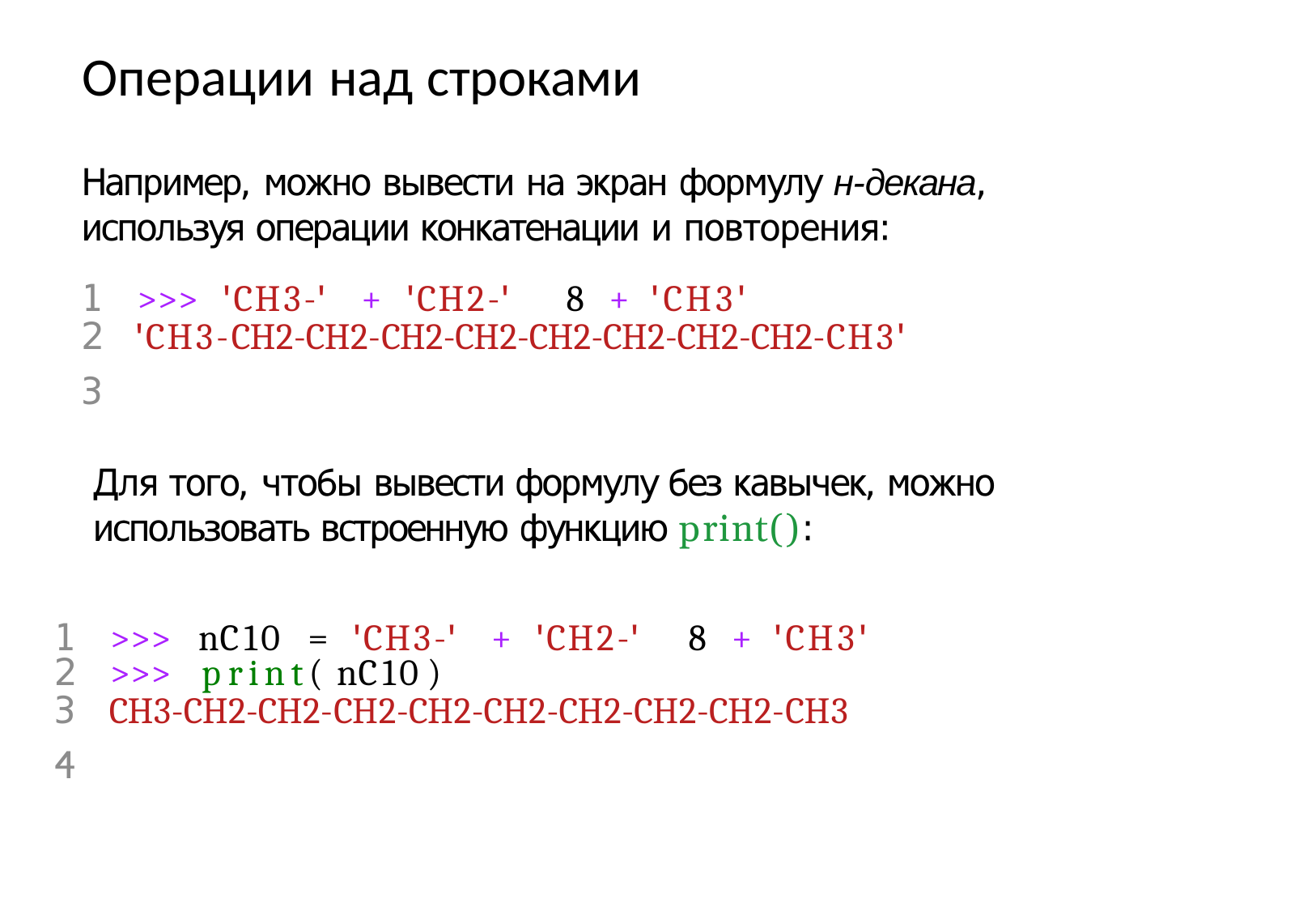

# Операции над строками
Например, можно вывести на экран формулу н-декана, используя операции конкатенации и повторения:
1	>>>  'CH3-' +  'CH2-'	8  + 'CH3'
2	'CH3-CH2-CH2-CH2-CH2-CH2-CH2-CH2-CH2-CH3'
3
Для того, чтобы вывести формулу без кавычек, можно использовать встроенную функцию print():
1	>>>  nC10  =  'CH3-' +  'CH2-'	8  + 'CH3'
2	>>>  print( nC10 )
3	CH3-CH2-CH2-CH2-CH2-CH2-CH2-CH2-CH2-CH3
4